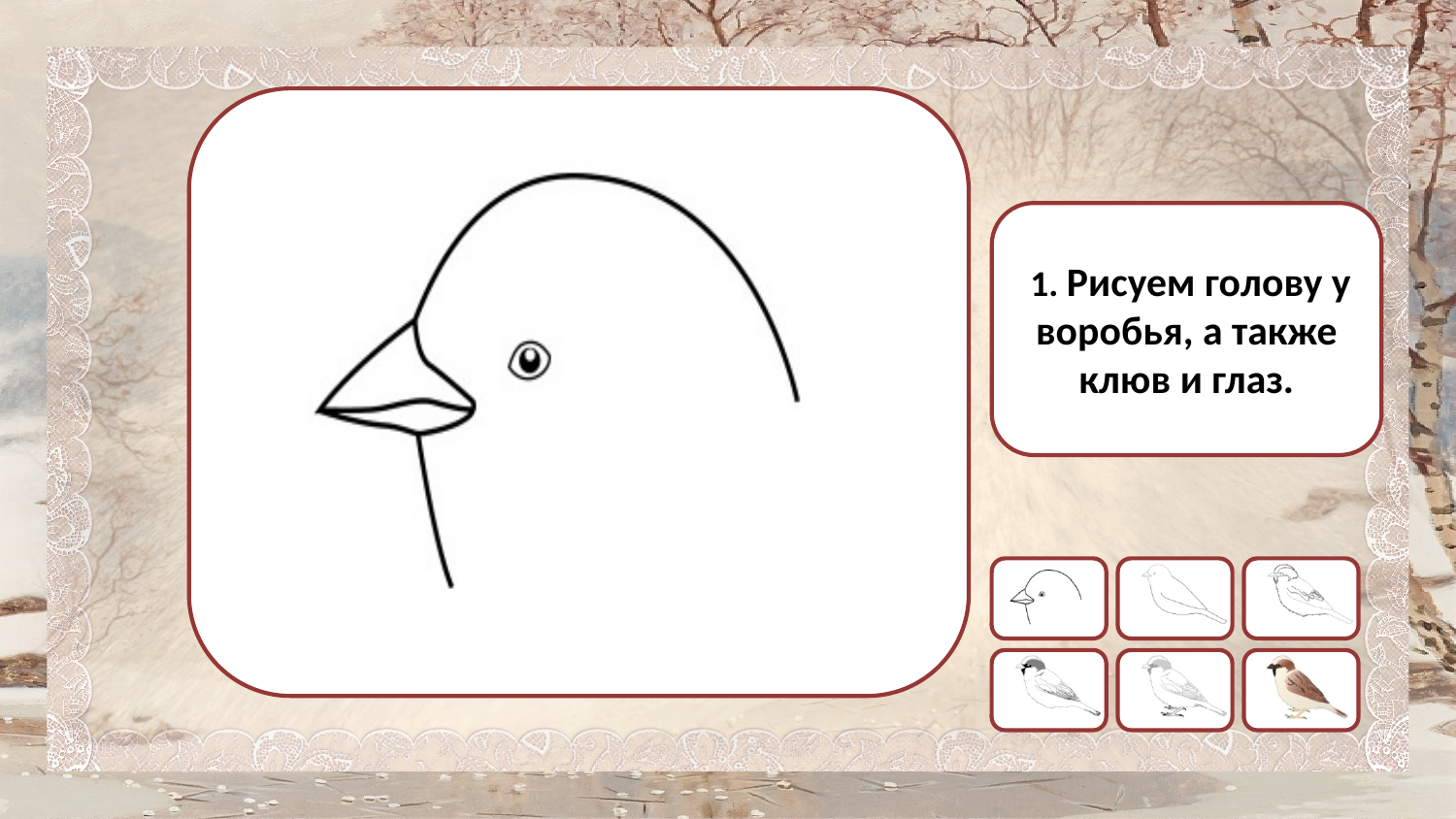

1. Рисуем голову у воробья, а также клюв и глаз.